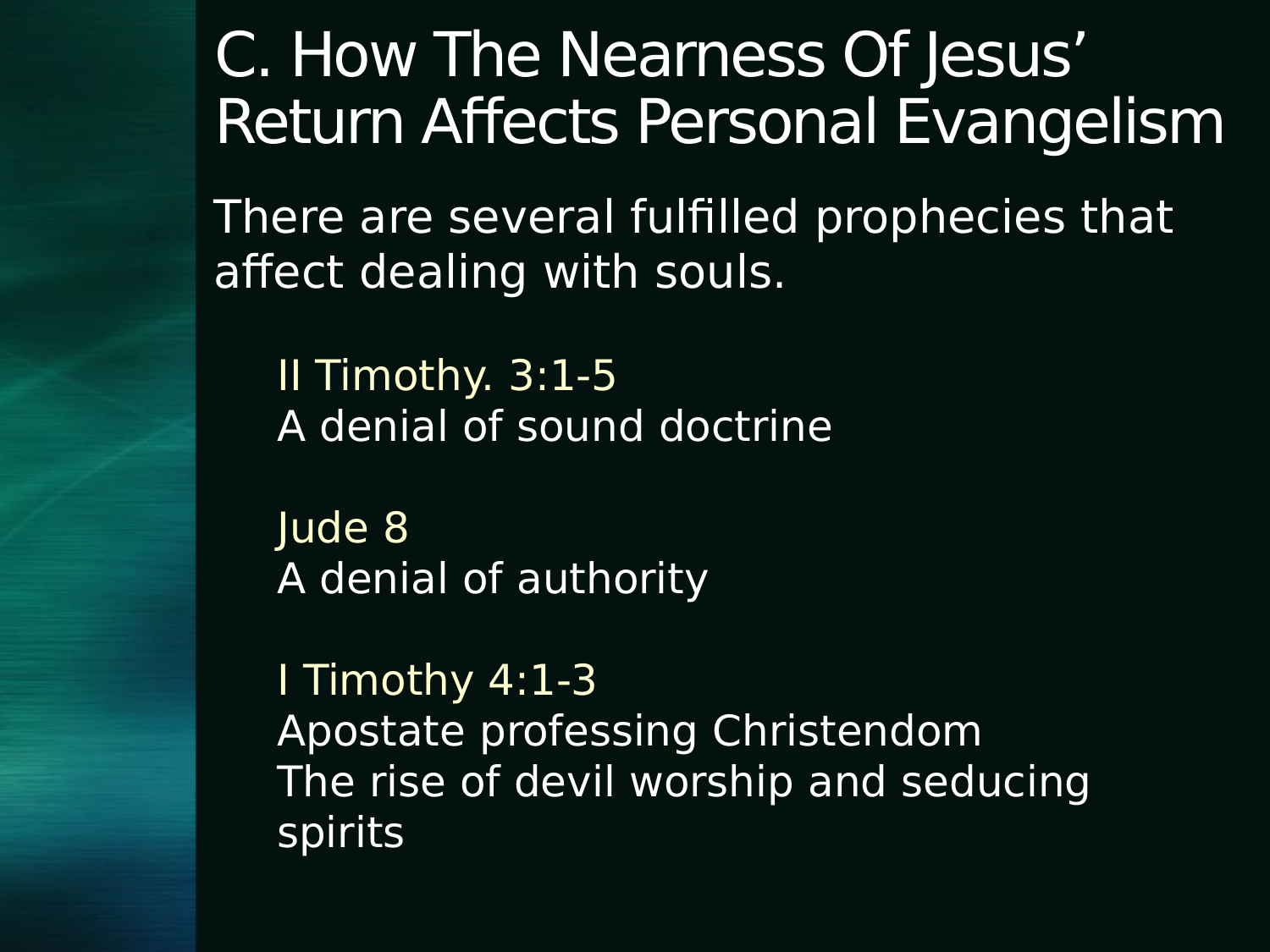

# C. How The Nearness Of Jesus’ Return Affects Personal Evangelism
There are several fulfilled prophecies that affect dealing with souls.

II Timothy. 3:1-5
A denial of sound doctrine

Jude 8
A denial of authority

I Timothy 4:1-3
Apostate professing Christendom
The rise of devil worship and seducing
spirits